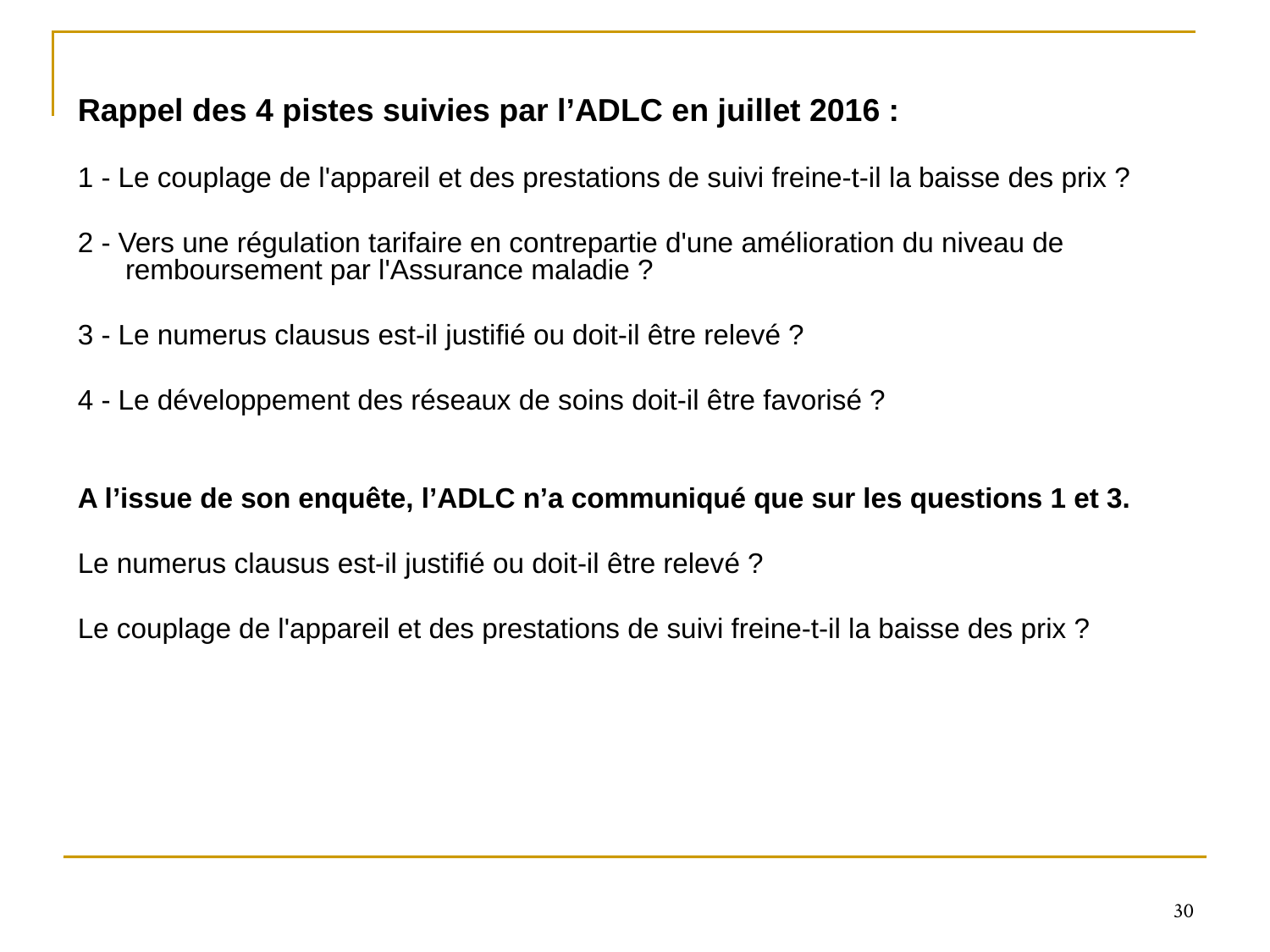

Rappel des 4 pistes suivies par l’ADLC en juillet 2016 :

1 - Le couplage de l'appareil et des prestations de suivi freine-t-il la baisse des prix ?

2 - Vers une régulation tarifaire en contrepartie d'une amélioration du niveau de remboursement par l'Assurance maladie ?

3 - Le numerus clausus est-il justifié ou doit-il être relevé ?

4 - Le développement des réseaux de soins doit-il être favorisé ?

A l’issue de son enquête, l’ADLC n’a communiqué que sur les questions 1 et 3.

Le numerus clausus est-il justifié ou doit-il être relevé ?

Le couplage de l'appareil et des prestations de suivi freine-t-il la baisse des prix ?
30